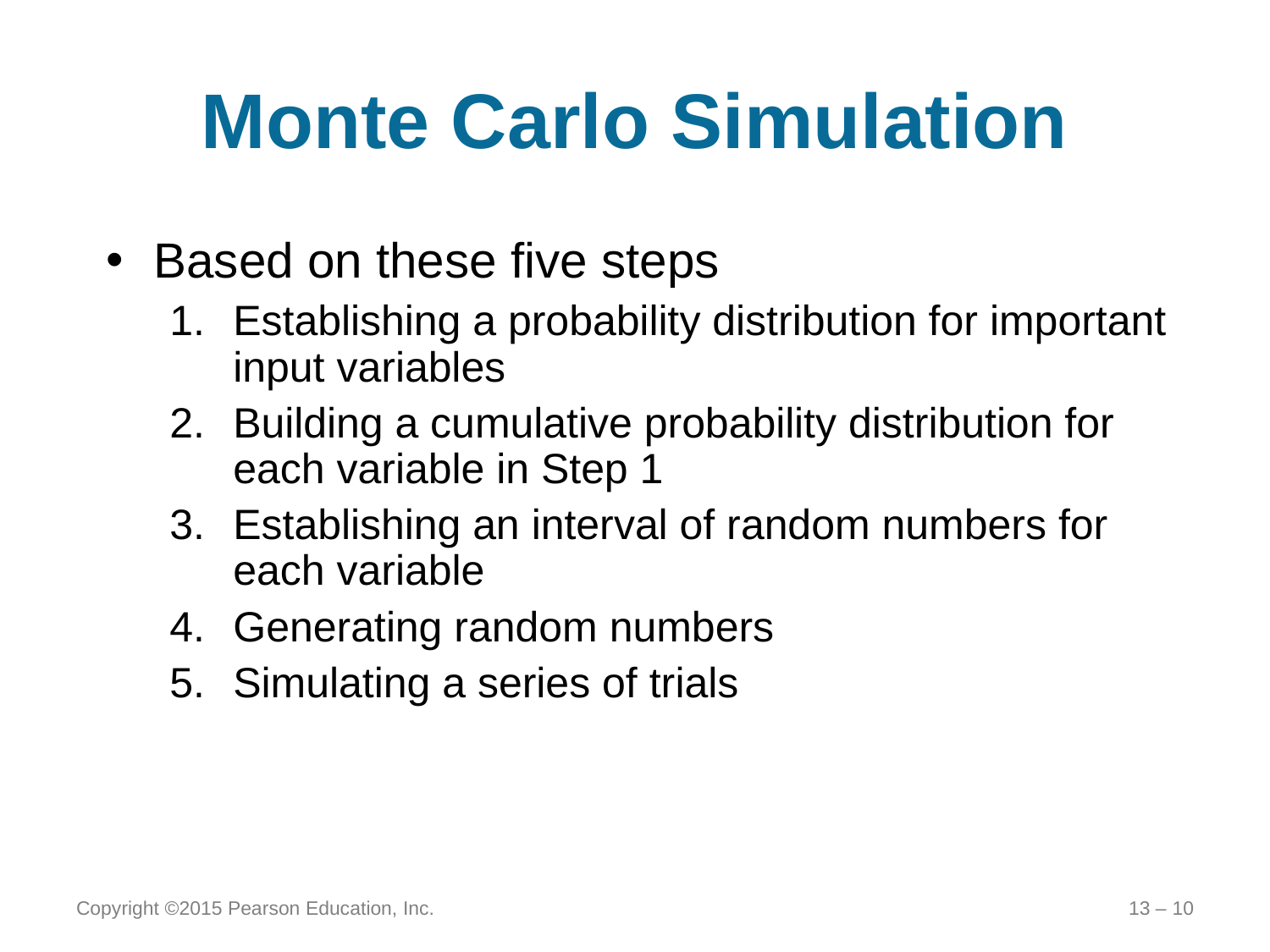

# Monte Carlo Simulation
Based on these five steps
Establishing a probability distribution for important input variables
Building a cumulative probability distribution for each variable in Step 1
Establishing an interval of random numbers for each variable
Generating random numbers
Simulating a series of trials
Copyright ©2015 Pearson Education, Inc.
13 – 10